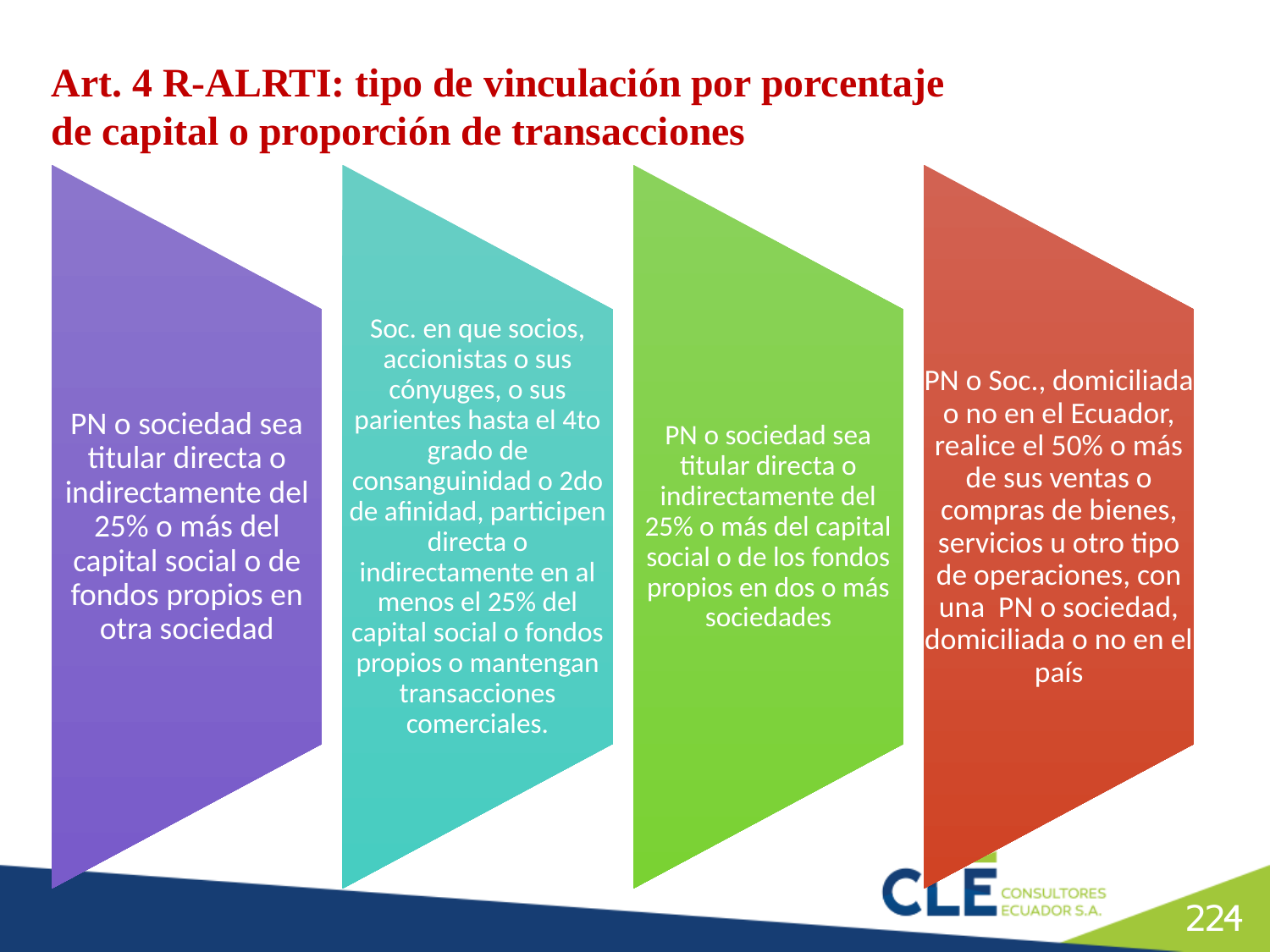

Art. 4 R-ALRTI: tipo de vinculación por porcentaje de capital o proporción de transacciones
PN o sociedad sea titular directa o indirectamente del 25% o más del capital social o de fondos propios en otra sociedad
Soc. en que socios, accionistas o sus cónyuges, o sus parientes hasta el 4to grado de consanguinidad o 2do de afinidad, participen directa o indirectamente en al menos el 25% del capital social o fondos propios o mantengan transacciones comerciales.
PN o sociedad sea titular directa o indirectamente del 25% o más del capital social o de los fondos propios en dos o más sociedades
PN o Soc., domiciliada o no en el Ecuador, realice el 50% o más de sus ventas o compras de bienes, servicios u otro tipo de operaciones, con una  PN o sociedad, domiciliada o no en el país
224